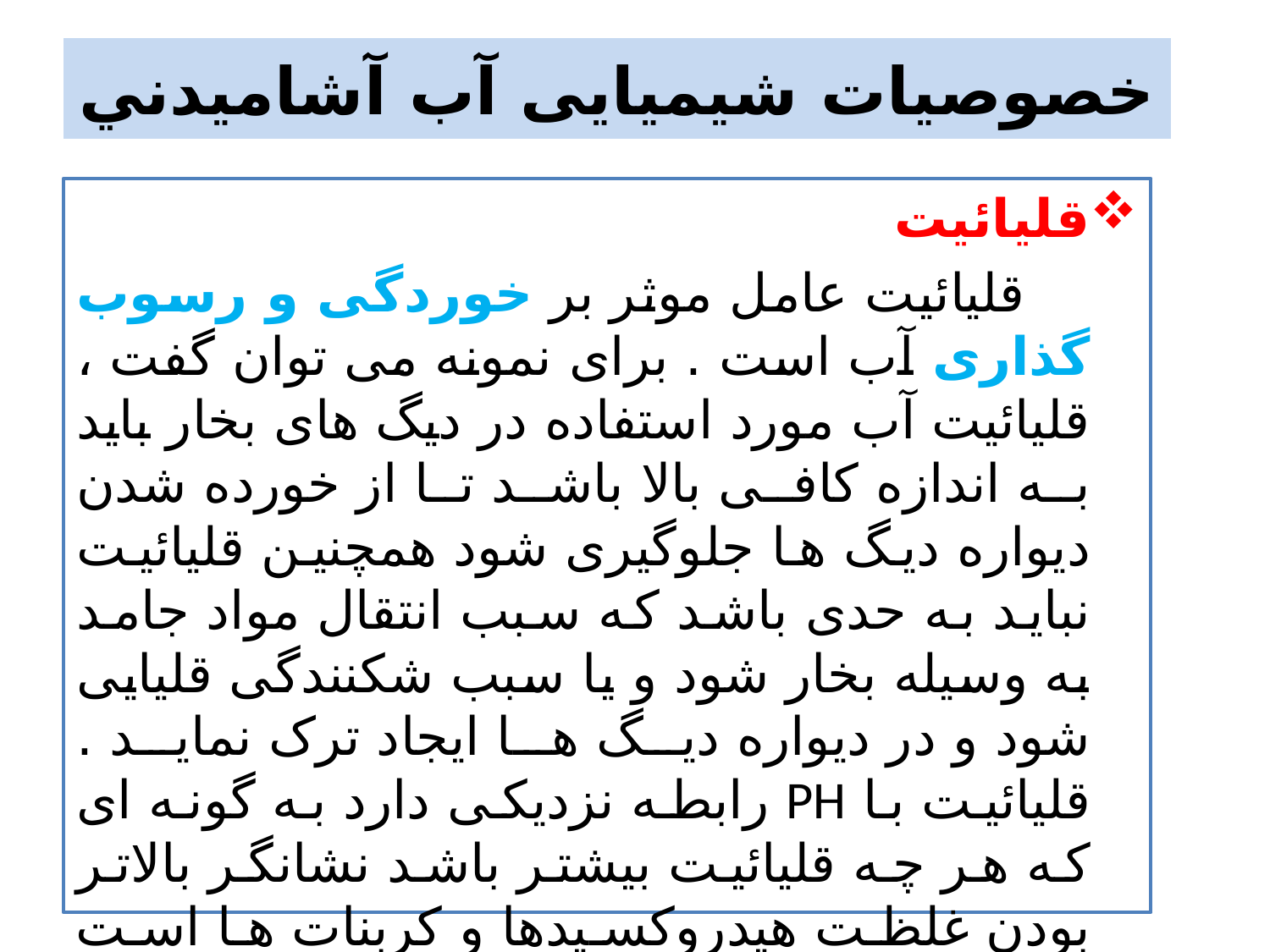

# خصوصيات شیمیایی آب آشاميدني
قلیائیت
      قلیائیت عامل موثر بر خوردگی و رسوب گذاری آب است . برای نمونه می توان گفت ، قلیائیت آب مورد استفاده در دیگ های بخار باید به اندازه کافی بالا باشد تا از خورده شدن دیواره دیگ ها جلوگیری شود همچنین قلیائیت نباید به حدی باشد که سبب انتقال مواد جامد به وسیله بخار شود و یا سبب شکنندگی قلیایی شود و در دیواره دیگ ها ایجاد ترک نماید . قلیائیت با PH رابطه نزدیکی دارد به گونه ای که هر چه قلیائیت بیشتر باشد نشانگر بالاتر بودن غلظت هیدروکسیدها و کربنات ها است بنابراین PH بالاتر می رود و محلول قلیایی تر می شود.